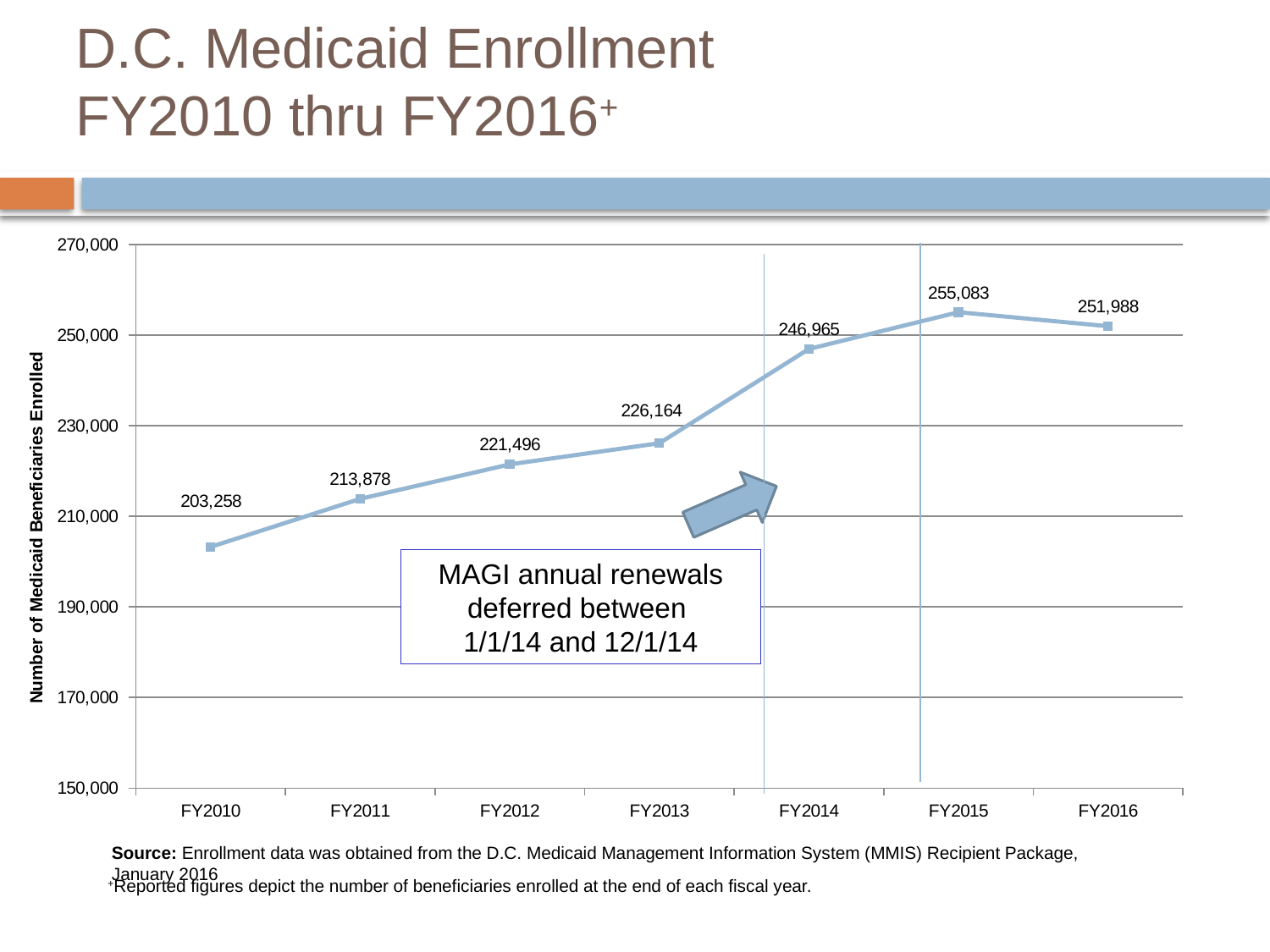

# D.C. Medicaid Enrollment FY2010 thru FY2016+

### Chart

| Category |  |
|---|---|
| FY2010 | 203258.0 |
| FY2011 | 213878.0 |
| FY2012 | 221496.0 |
| FY2013 | 226164.0 |
| FY2014 | 246965.0 |
| FY2015 | 255083.0 |
| FY2016 | 251988.0 |
MAGI annual renewals deferred between
1/1/14 and 12/1/14
Source: Enrollment data was obtained from the D.C. Medicaid Management Information System (MMIS) Recipient Package, January 2016
+Reported figures depict the number of beneficiaries enrolled at the end of each fiscal year.